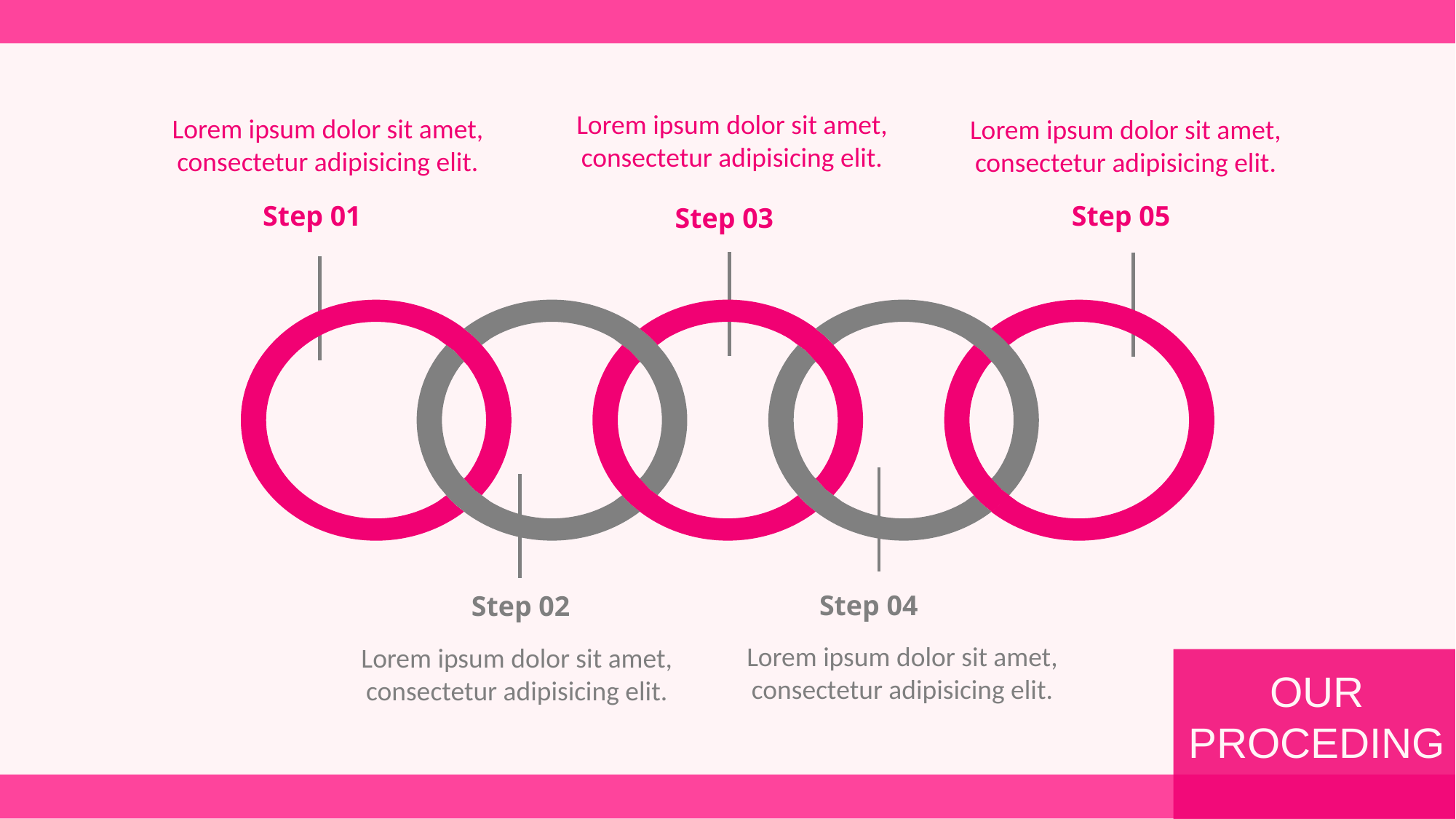

Lorem ipsum dolor sit amet, consectetur adipisicing elit.
Lorem ipsum dolor sit amet, consectetur adipisicing elit.
Lorem ipsum dolor sit amet, consectetur adipisicing elit.
Step 01
Step 05
Step 03

Step 04
Step 02
Lorem ipsum dolor sit amet, consectetur adipisicing elit.
Lorem ipsum dolor sit amet, consectetur adipisicing elit.

OUR PROCEDING